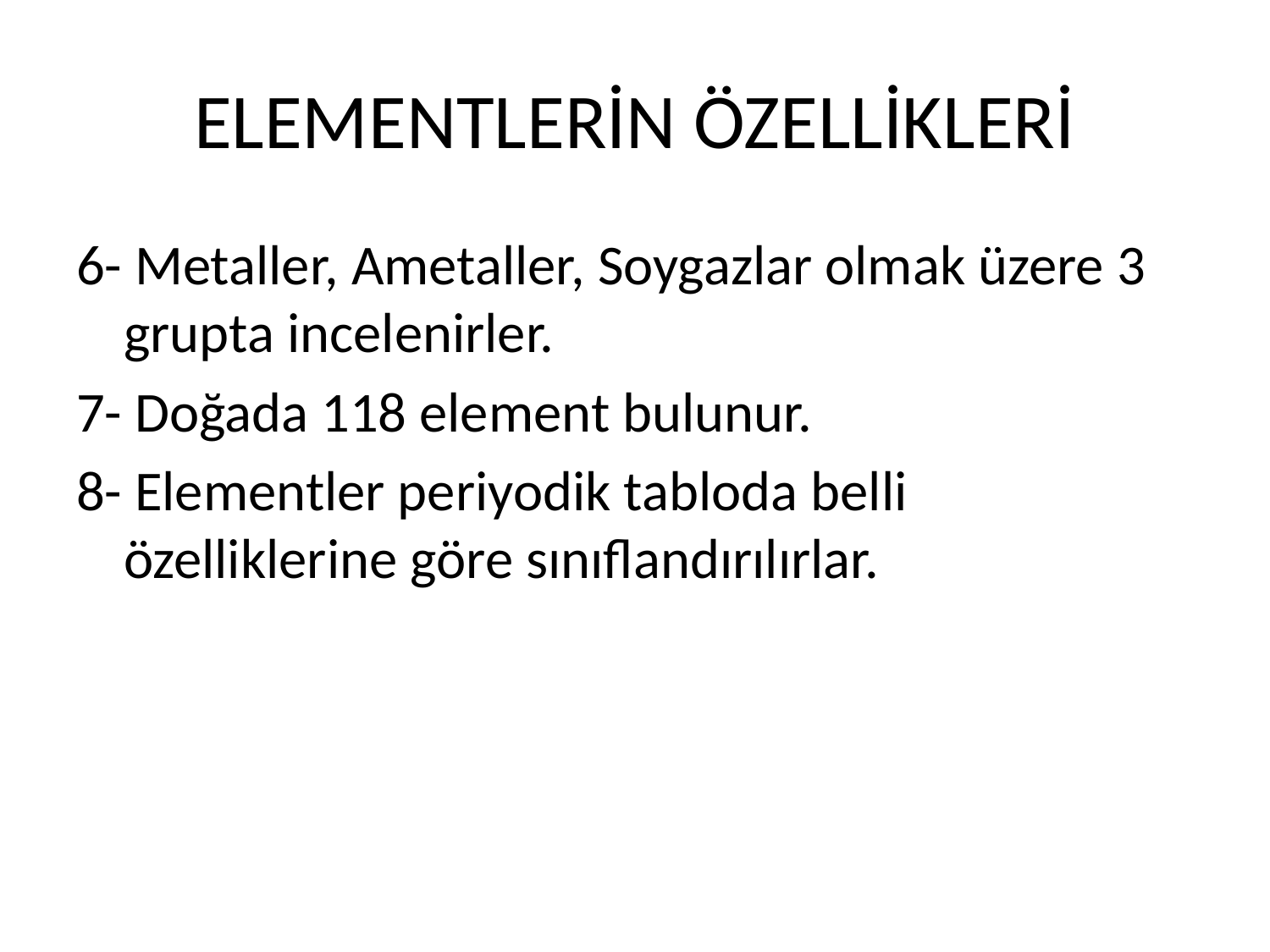

# ELEMENTLERİN ÖZELLİKLERİ
6- Metaller, Ametaller, Soygazlar olmak üzere 3 grupta incelenirler.
7- Doğada 118 element bulunur.
8- Elementler periyodik tabloda belli özelliklerine göre sınıflandırılırlar.